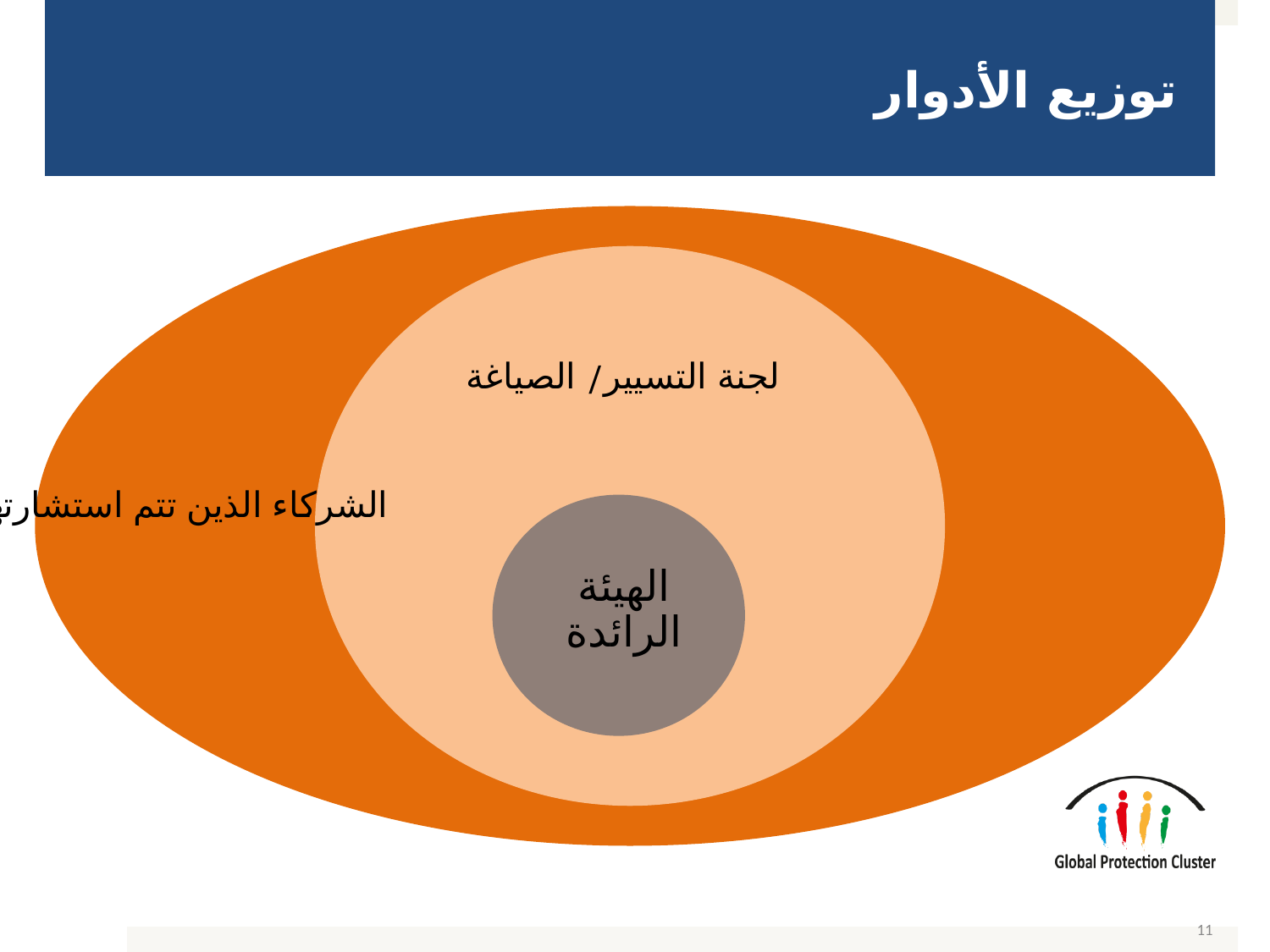

# توزيع الأدوار

لجنة التسيير/ الصياغة
الشركاء الذين تتم استشارتهم

الهيئة الرائدة